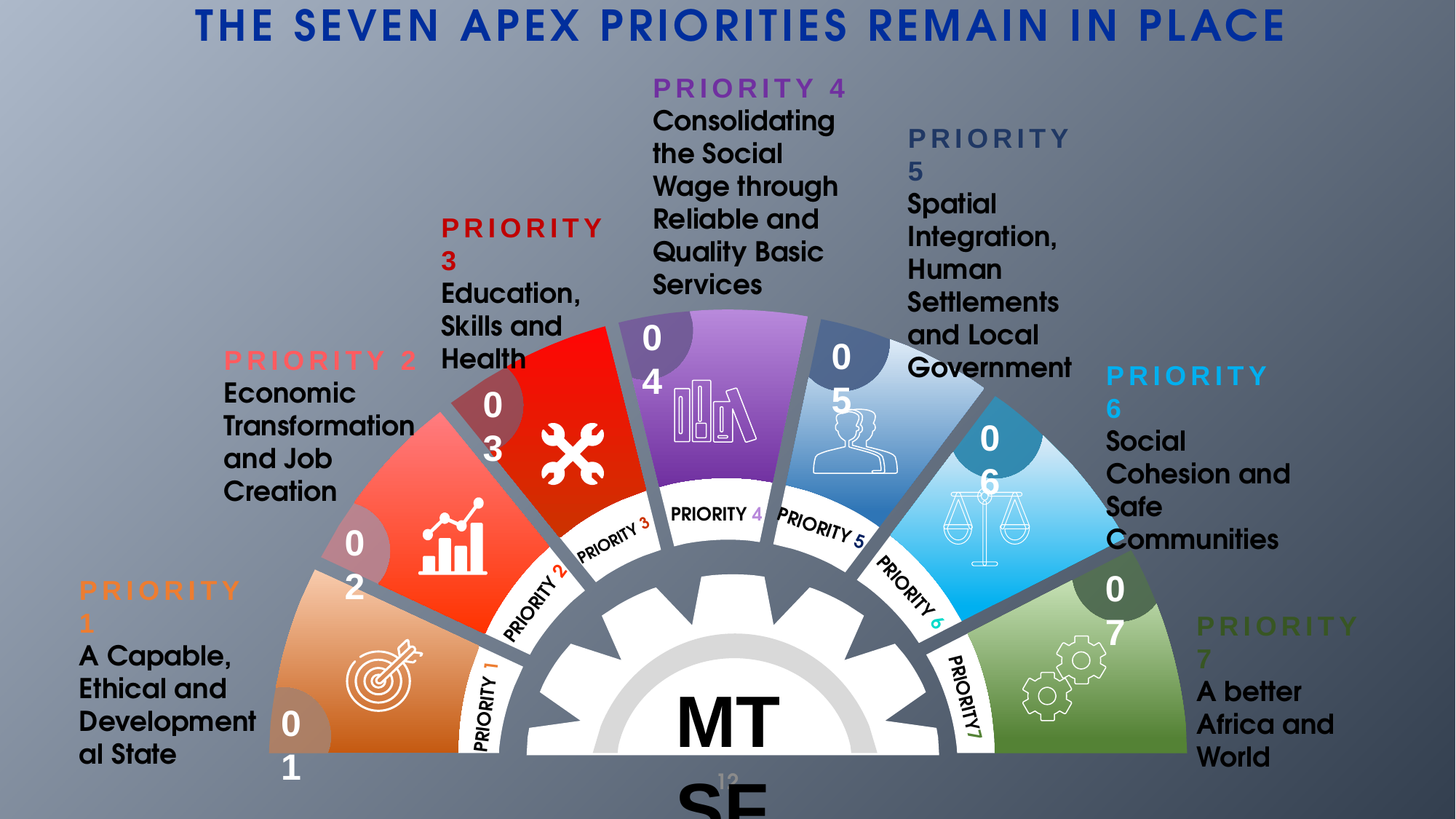

THE SEVEN APEX PRIORITIES REMAIN IN PLACE
PRIORITY 4
Consolidating the Social Wage through Reliable and Quality Basic Services
PRIORITY 5
Spatial Integration, Human Settlements and Local Government
PRIORITY 3
Education, Skills and Health
04

05
PRIORITY 2
Economic Transformation and Job Creation

PRIORITY 6
Social Cohesion and Safe Communities

03

06

PRIORITY 4

PRIORITY 5
02
PRIORITY 3

07
PRIORITY 1
A Capable, Ethical and Developmental State

PRIORITY 6

PRIORITY 2
PRIORITY 7
A better Africa and World

MTSF
PRIORITY7

PRIORITY 1
01
12